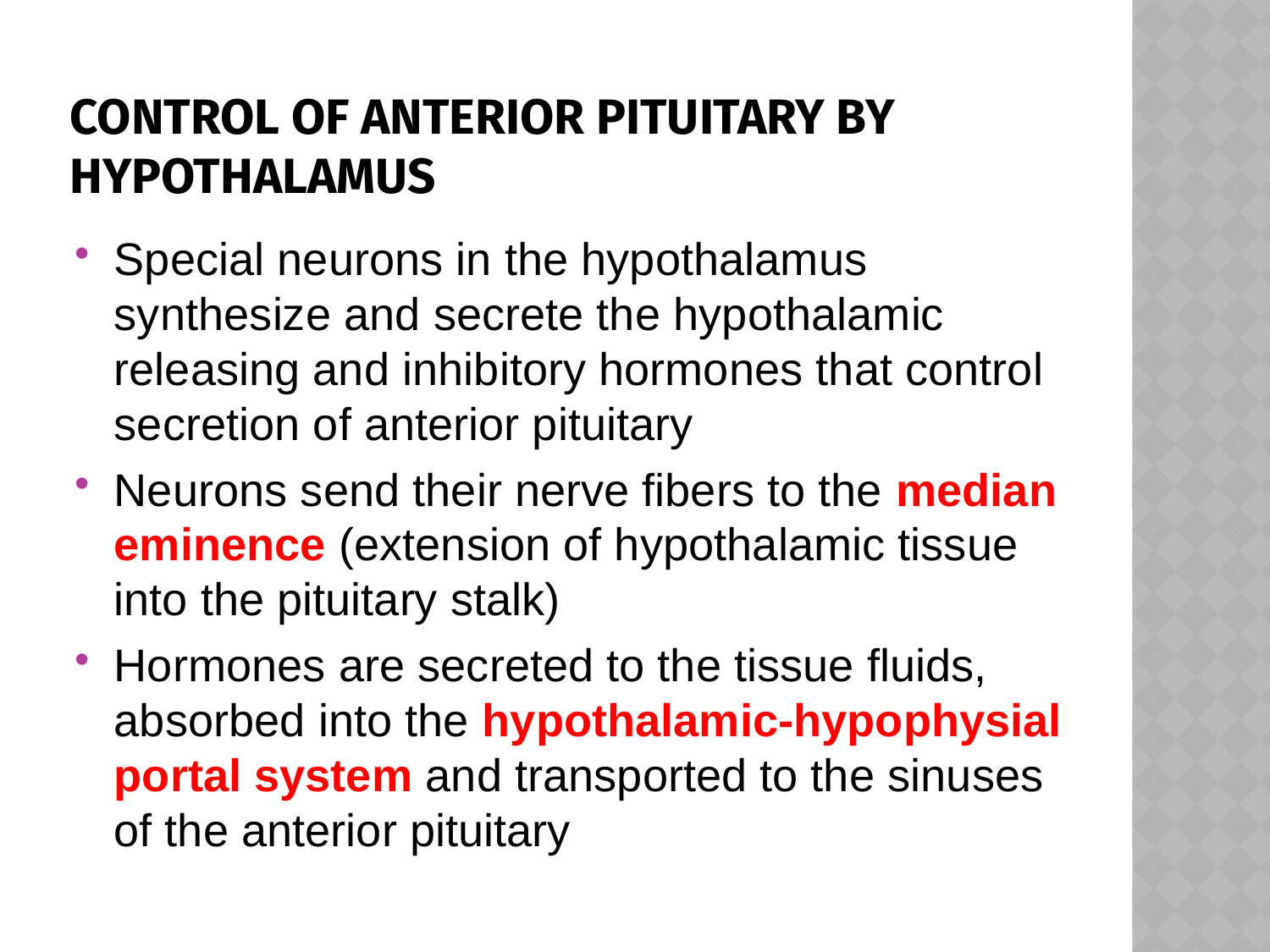

# Control of anterior pituitary by hypothalamus
Special neurons in the hypothalamus synthesize and secrete the hypothalamic releasing and inhibitory hormones that control secretion of anterior pituitary
Neurons send their nerve fibers to the median eminence (extension of hypothalamic tissue into the pituitary stalk)
Hormones are secreted to the tissue fluids, absorbed into the hypothalamic-hypophysial portal system and transported to the sinuses of the anterior pituitary